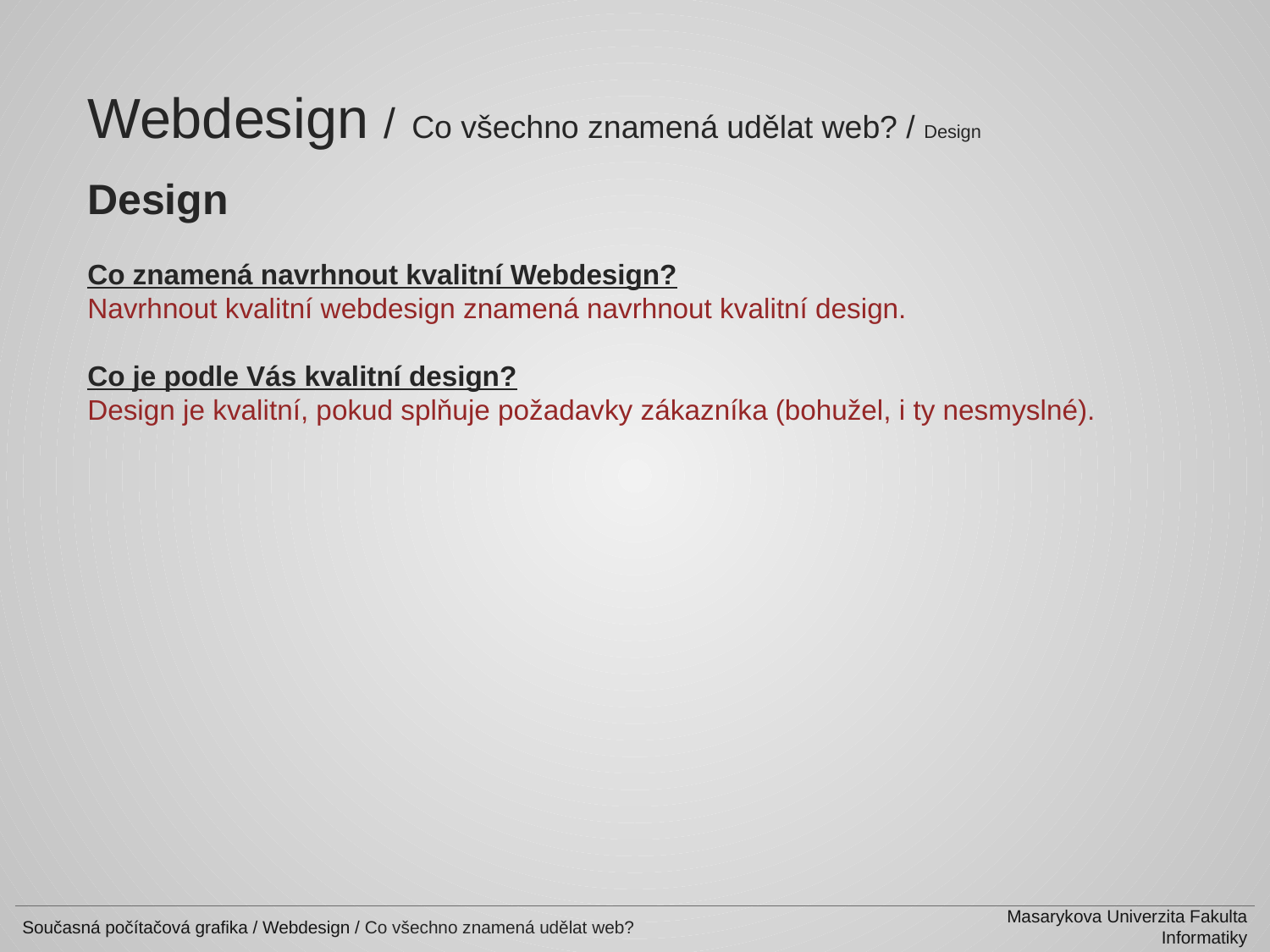

Webdesign / Co všechno znamená udělat web? / Design
Design

Co znamená navrhnout kvalitní Webdesign?
Navrhnout kvalitní webdesign znamená navrhnout kvalitní design.

Co je podle Vás kvalitní design?
Design je kvalitní, pokud splňuje požadavky zákazníka (bohužel, i ty nesmyslné).
Současná počítačová grafika / Webdesign / Co všechno znamená udělat web?
Masarykova Univerzita Fakulta Informatiky